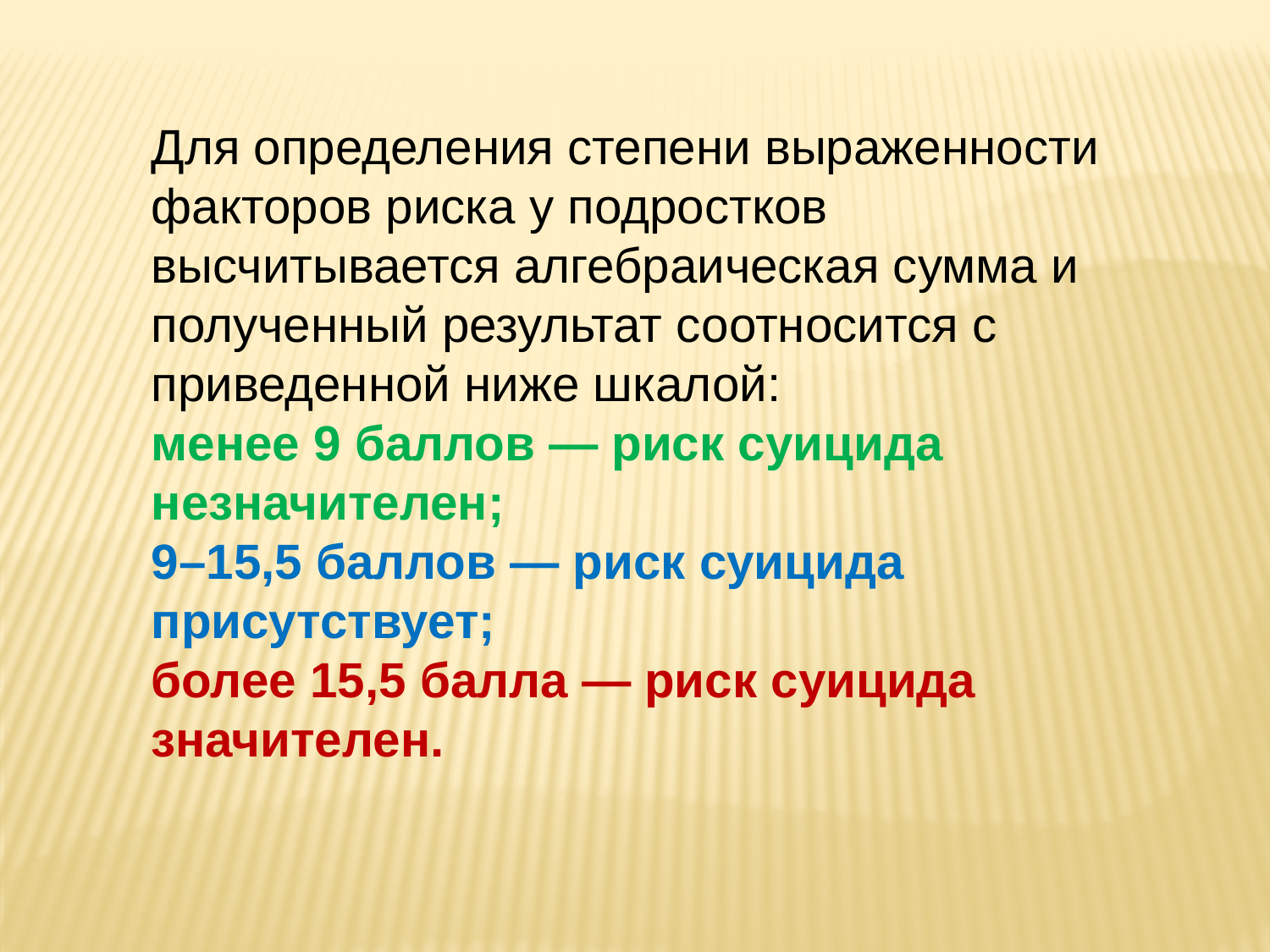

Для определения степени выраженности факторов риска у подростков высчитывается алгебраическая сумма и полученный результат соотносится с приведенной ниже шкалой:
менее 9 баллов — риск суицида незначителен;
9–15,5 баллов — риск суицида присутствует;
более 15,5 балла — риск суицида значителен.